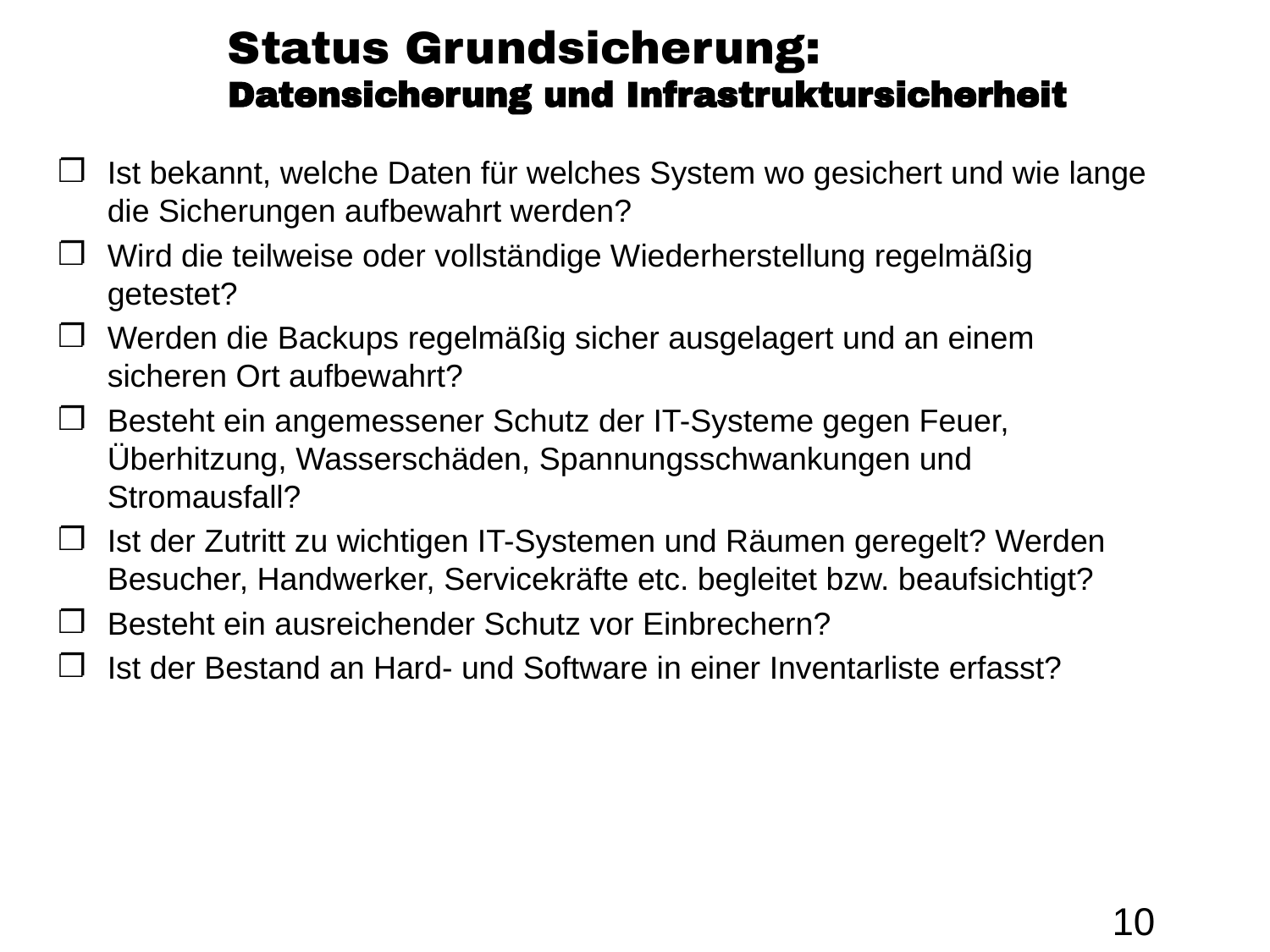

# Status Grundsicherung: Datensicherung und Infrastruktursicherheit
Ist bekannt, welche Daten für welches System wo gesichert und wie lange die Sicherungen aufbewahrt werden?
Wird die teilweise oder vollständige Wiederherstellung regelmäßig getestet?
Werden die Backups regelmäßig sicher ausgelagert und an einem sicheren Ort aufbewahrt?
Besteht ein angemessener Schutz der IT-Systeme gegen Feuer, Überhitzung, Wasserschäden, Spannungsschwankungen und Stromausfall?
Ist der Zutritt zu wichtigen IT-Systemen und Räumen geregelt? Werden Besucher, Handwerker, Servicekräfte etc. begleitet bzw. beaufsichtigt?
Besteht ein ausreichender Schutz vor Einbrechern?
Ist der Bestand an Hard- und Software in einer Inventarliste erfasst?
10